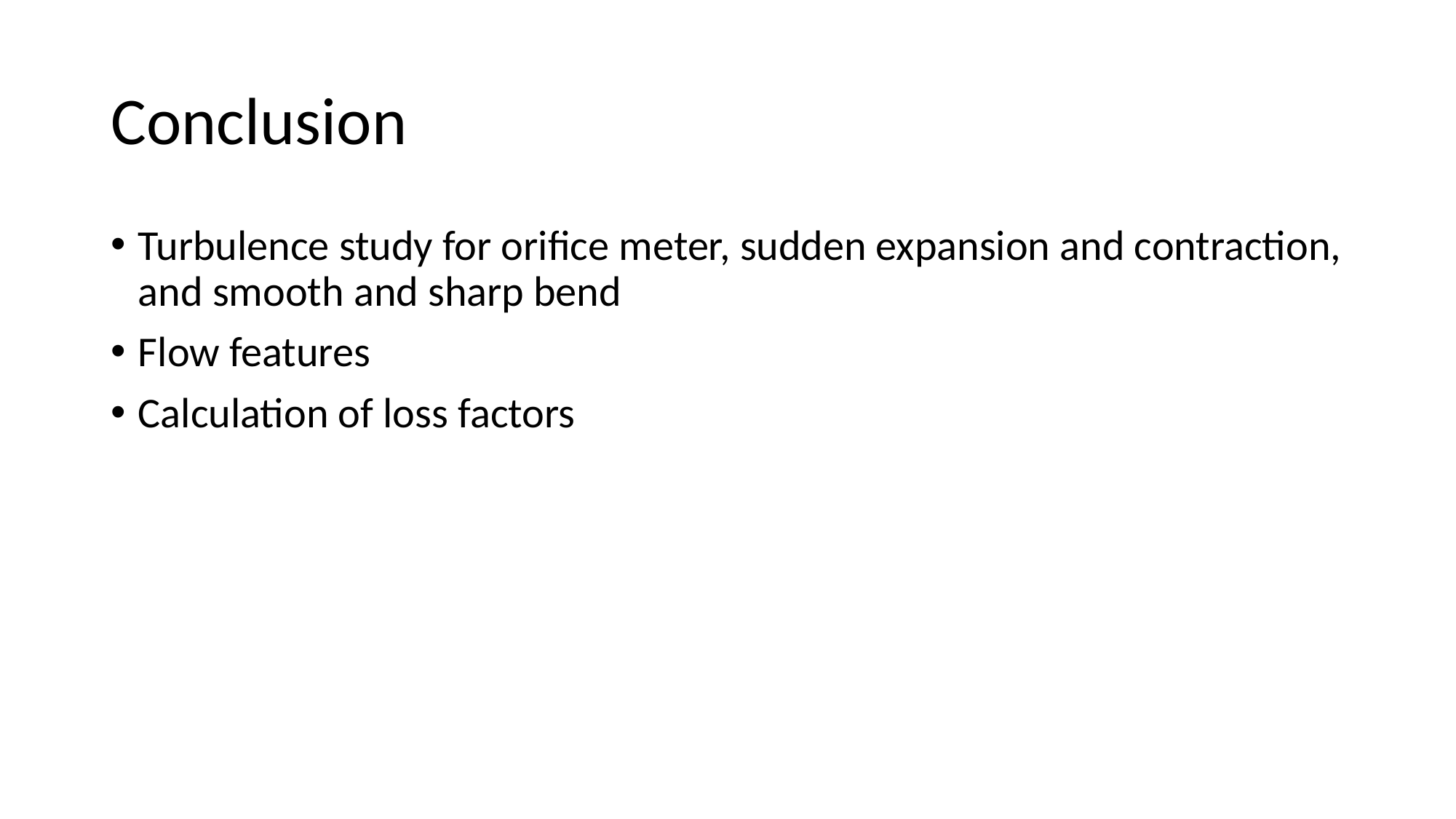

# Conclusion
Turbulence study for orifice meter, sudden expansion and contraction, and smooth and sharp bend
Flow features
Calculation of loss factors